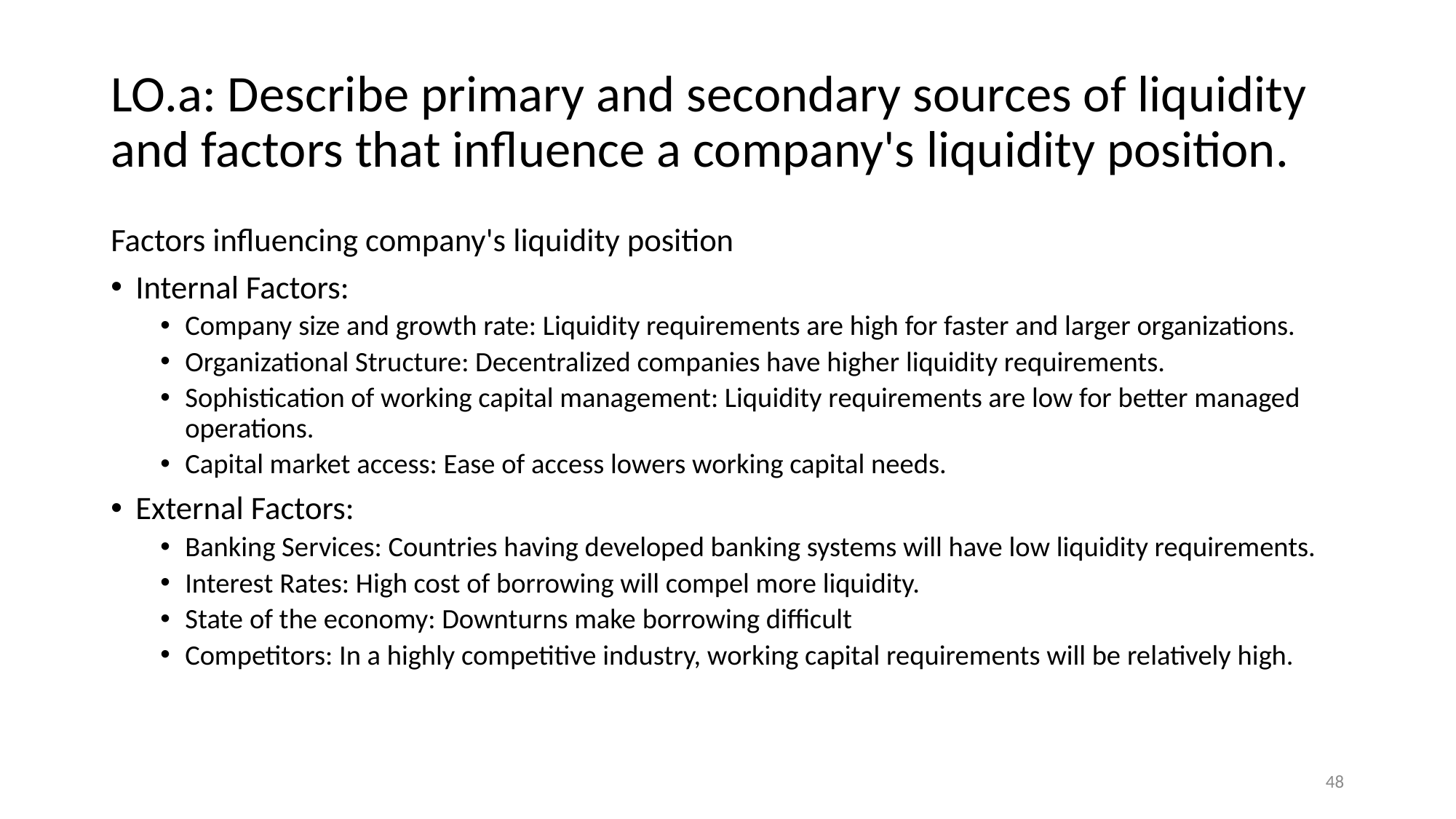

# LO.a: Describe primary and secondary sources of liquidity and factors that influence a company's liquidity position.
Factors influencing company's liquidity position
Internal Factors:
Company size and growth rate: Liquidity requirements are high for faster and larger organizations.
Organizational Structure: Decentralized companies have higher liquidity requirements.
Sophistication of working capital management: Liquidity requirements are low for better managed operations.
Capital market access: Ease of access lowers working capital needs.
External Factors:
Banking Services: Countries having developed banking systems will have low liquidity requirements.
Interest Rates: High cost of borrowing will compel more liquidity.
State of the economy: Downturns make borrowing difficult
Competitors: In a highly competitive industry, working capital requirements will be relatively high.

48